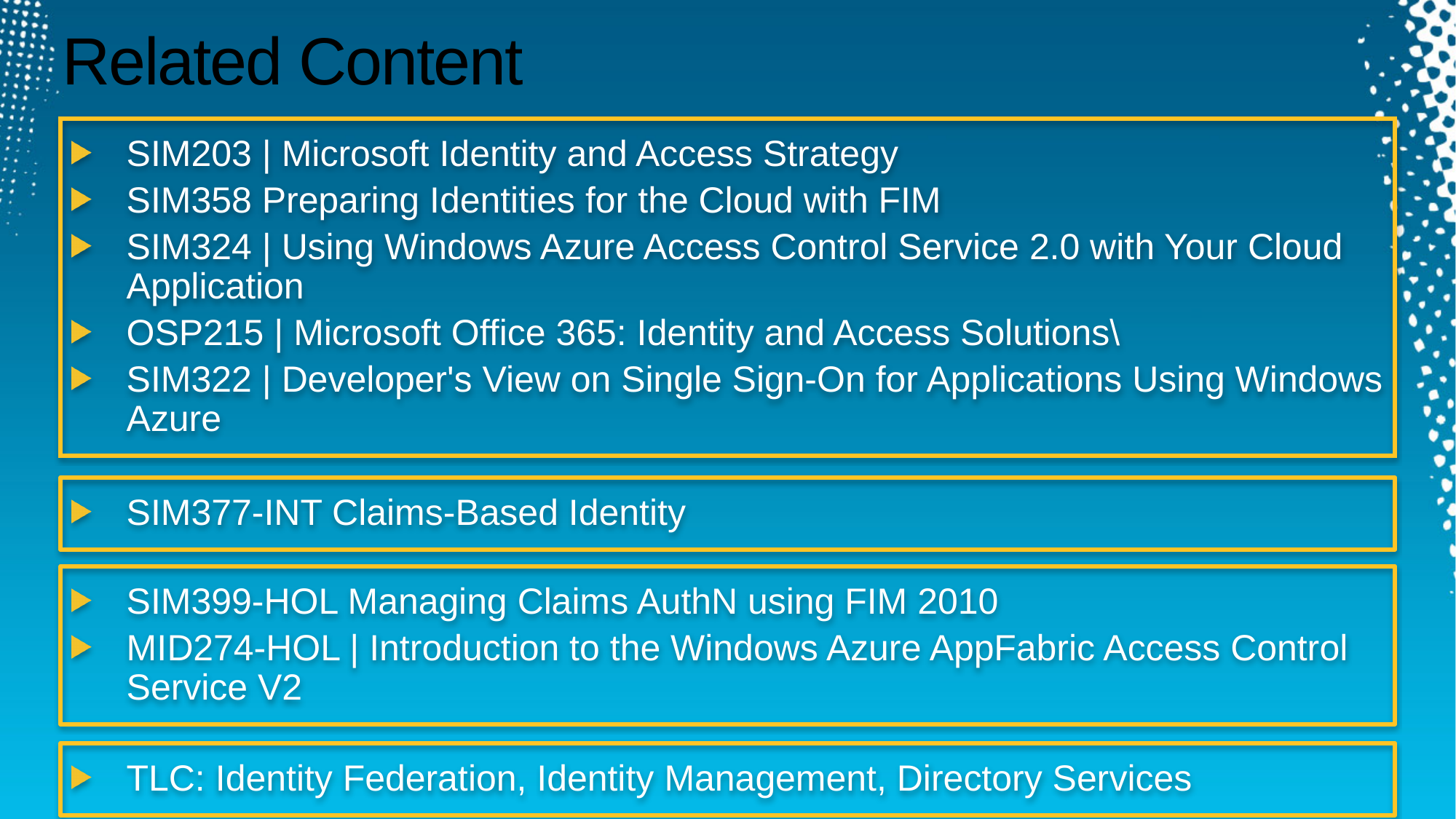

# Related Content
SIM203 | Microsoft Identity and Access Strategy
SIM358 Preparing Identities for the Cloud with FIM
SIM324 | Using Windows Azure Access Control Service 2.0 with Your Cloud Application
OSP215 | Microsoft Office 365: Identity and Access Solutions\
SIM322 | Developer's View on Single Sign-On for Applications Using Windows Azure
SIM377-INT Claims-Based Identity
SIM399-HOL Managing Claims AuthN using FIM 2010
MID274-HOL | Introduction to the Windows Azure AppFabric Access Control Service V2
TLC: Identity Federation, Identity Management, Directory Services